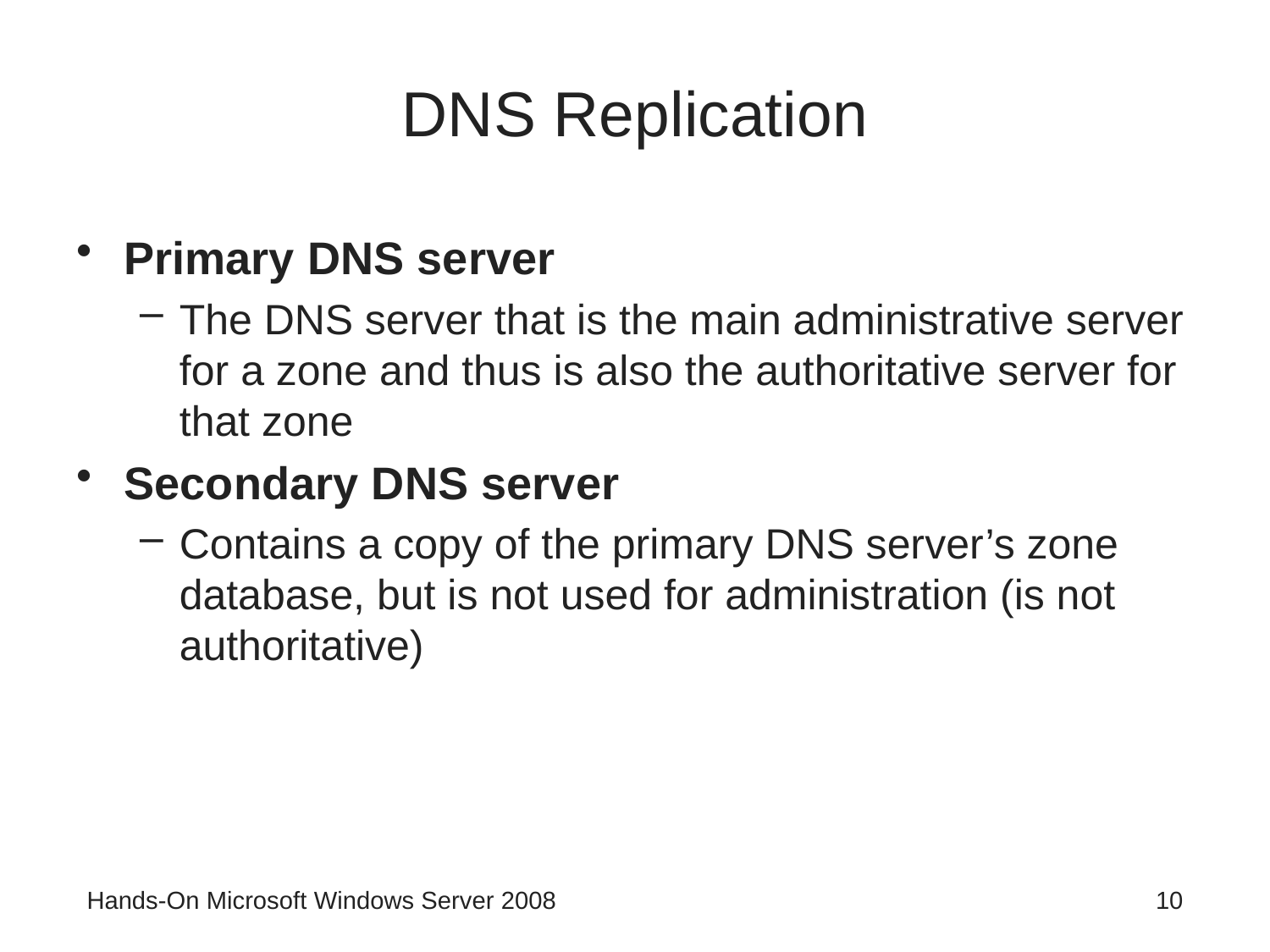

# DNS Replication
Primary DNS server
The DNS server that is the main administrative server for a zone and thus is also the authoritative server for that zone
Secondary DNS server
Contains a copy of the primary DNS server’s zone database, but is not used for administration (is not authoritative)
Hands-On Microsoft Windows Server 2008
10